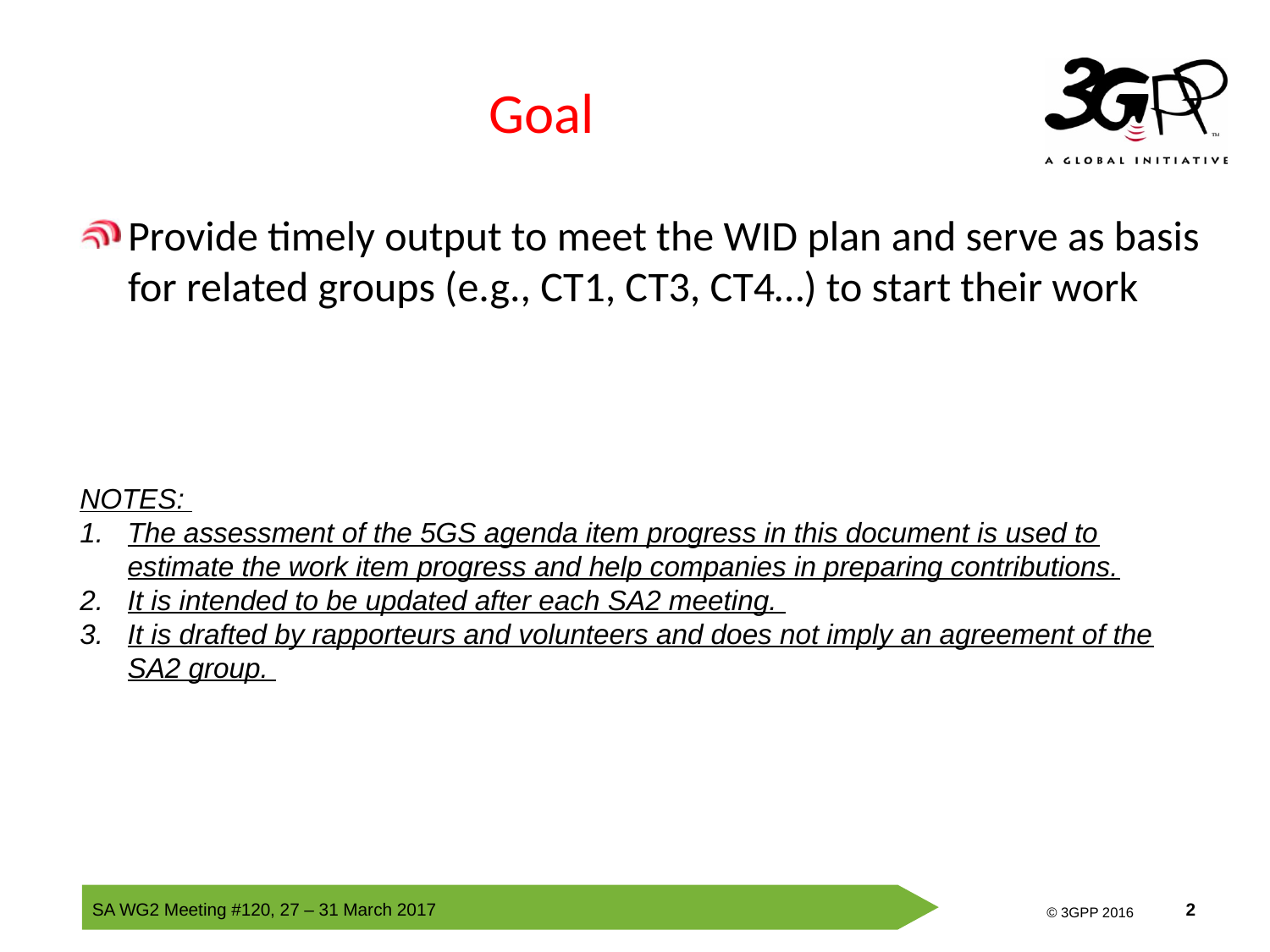

# Goal
Provide timely output to meet the WID plan and serve as basis for related groups (e.g., CT1, CT3, CT4…) to start their work

NOTES:
The assessment of the 5GS agenda item progress in this document is used to estimate the work item progress and help companies in preparing contributions.
It is intended to be updated after each SA2 meeting.
It is drafted by rapporteurs and volunteers and does not imply an agreement of the SA2 group.